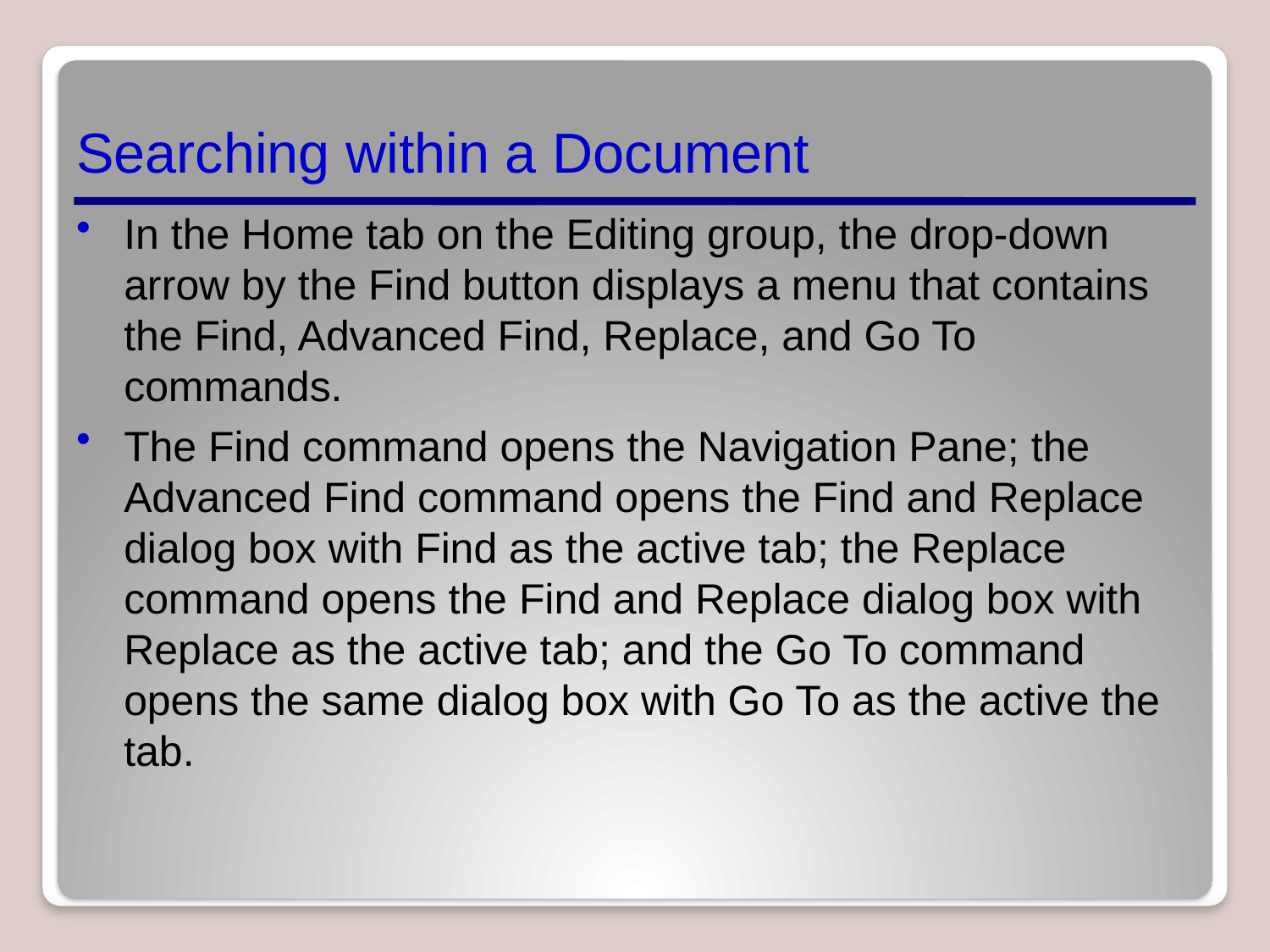

# Searching within a Document
In the Home tab on the Editing group, the drop-down arrow by the Find button displays a menu that contains the Find, Advanced Find, Replace, and Go To commands.
The Find command opens the Navigation Pane; the Advanced Find command opens the Find and Replace dialog box with Find as the active tab; the Replace command opens the Find and Replace dialog box with Replace as the active tab; and the Go To command opens the same dialog box with Go To as the active the tab.